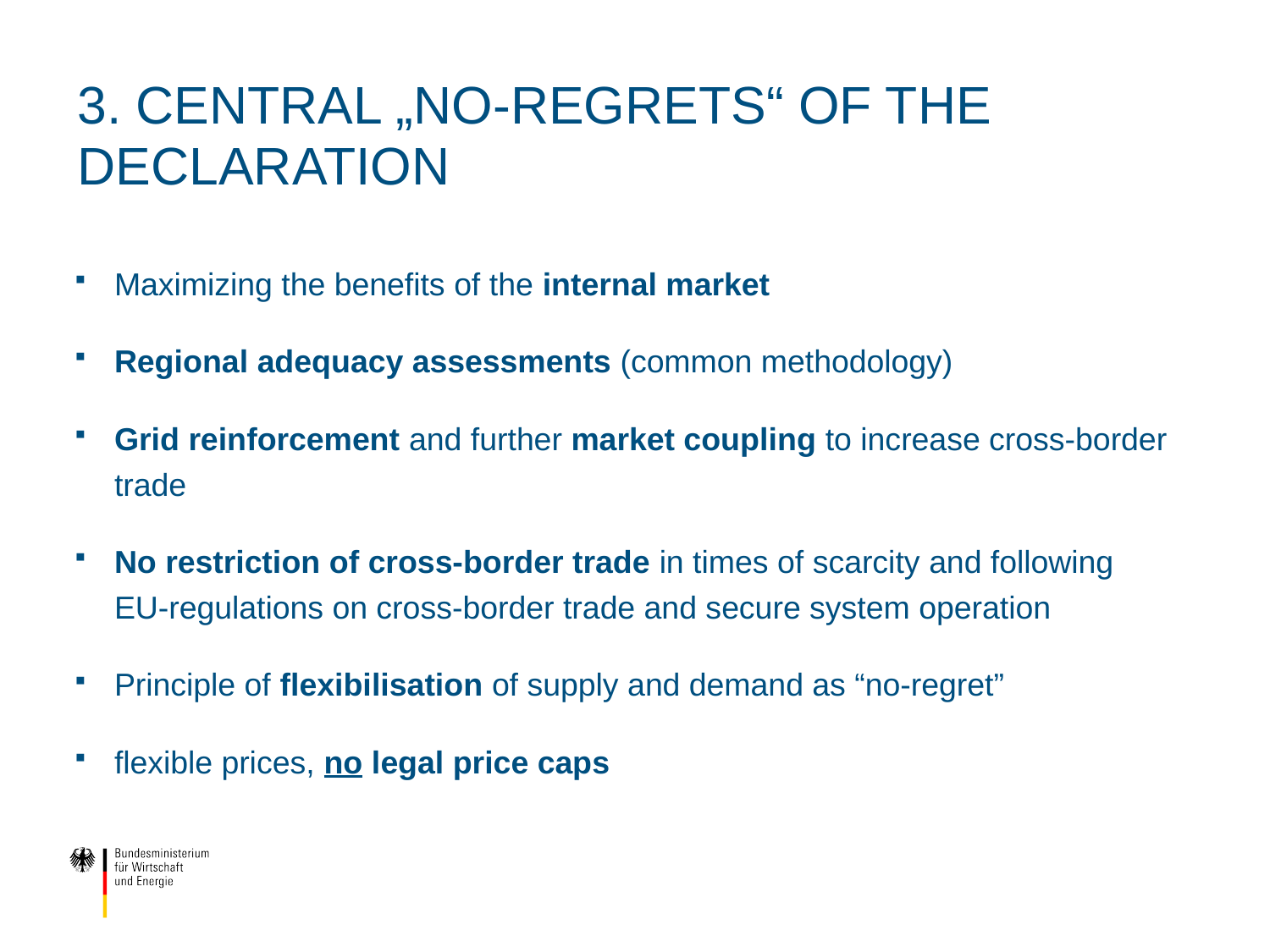

# 3. CENTRAL „no-regrets“ of the declaration
Maximizing the benefits of the internal market
Regional adequacy assessments (common methodology)
Grid reinforcement and further market coupling to increase cross-border trade
No restriction of cross-border trade in times of scarcity and following EU-regulations on cross-border trade and secure system operation
Principle of flexibilisation of supply and demand as “no-regret”
flexible prices, no legal price caps